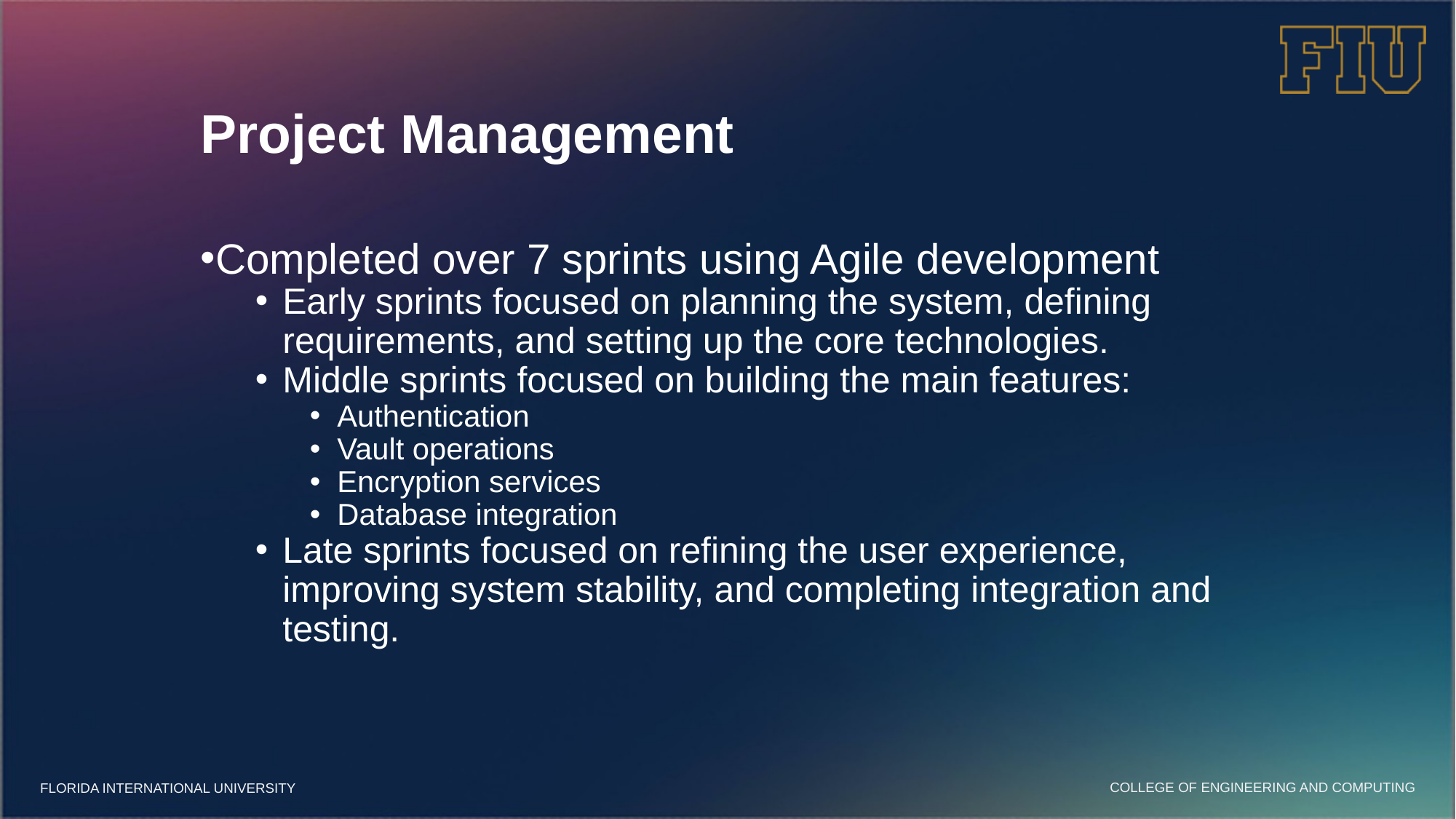

# Project Management
Completed over 7 sprints using Agile development
Early sprints focused on planning the system, defining requirements, and setting up the core technologies.
Middle sprints focused on building the main features:
Authentication
Vault operations
Encryption services
Database integration
Late sprints focused on refining the user experience, improving system stability, and completing integration and testing.